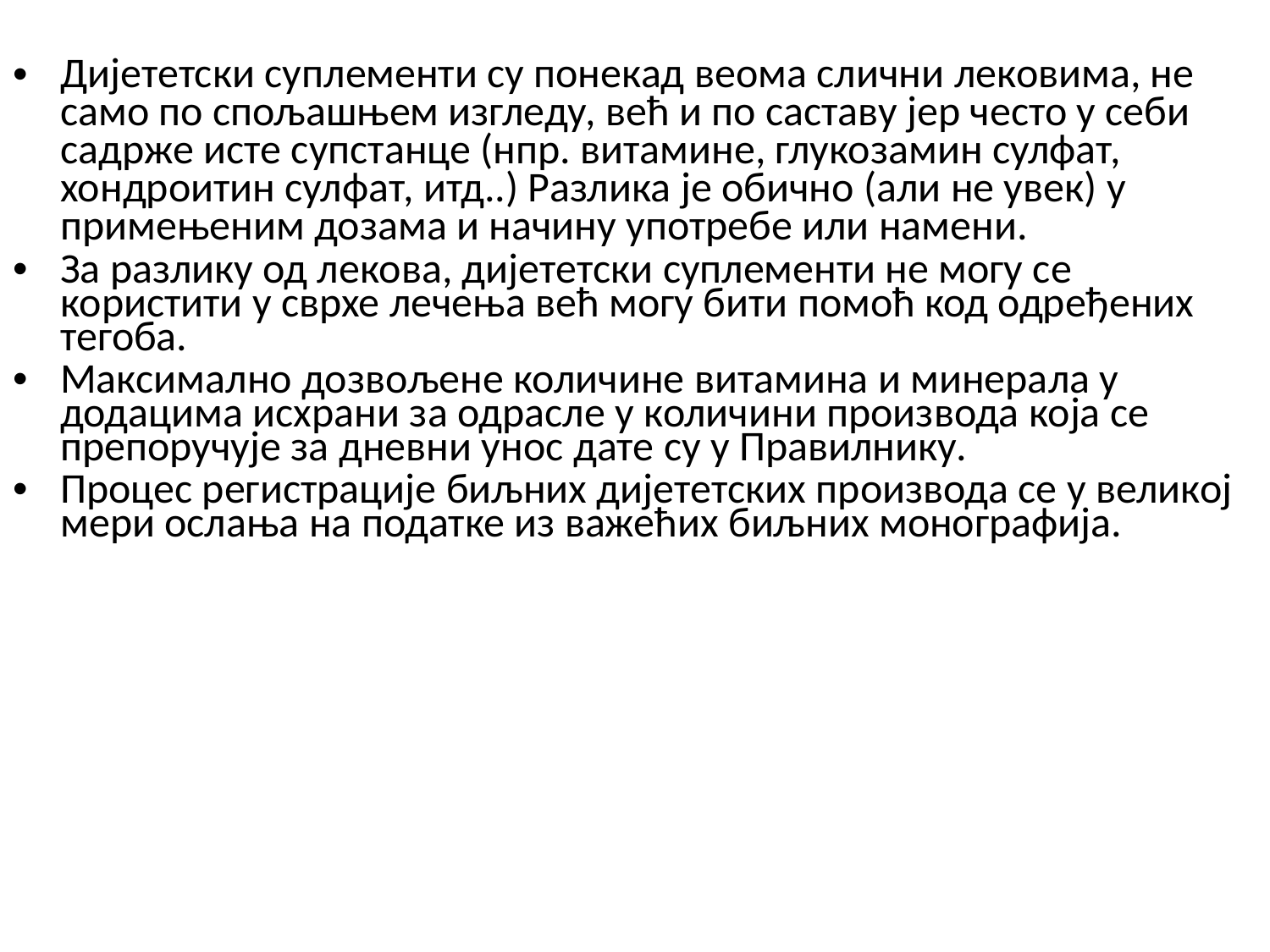

Дијететски суплементи су понекад веома слични лековима, не само по спољашњем изгледу, већ и по саставу јер често у себи садрже исте супстанце (нпр. витамине, глукозамин сулфат, хондроитин сулфат, итд..) Разлика је обично (али не увек) у примењеним дозама и начину употребе или намени.
За разлику од лекова, дијететски суплементи не могу се користити у сврхе лечења већ могу бити помоћ код одређених тегоба.
Максимално дозвољене количине витамина и минерала у додацима исхрани за одрасле у количини производа која се препоручује за дневни унос дате су у Правилнику.
Процес регистрације биљних дијететских производа се у великој мери ослања на податке из важећих биљних монографија.